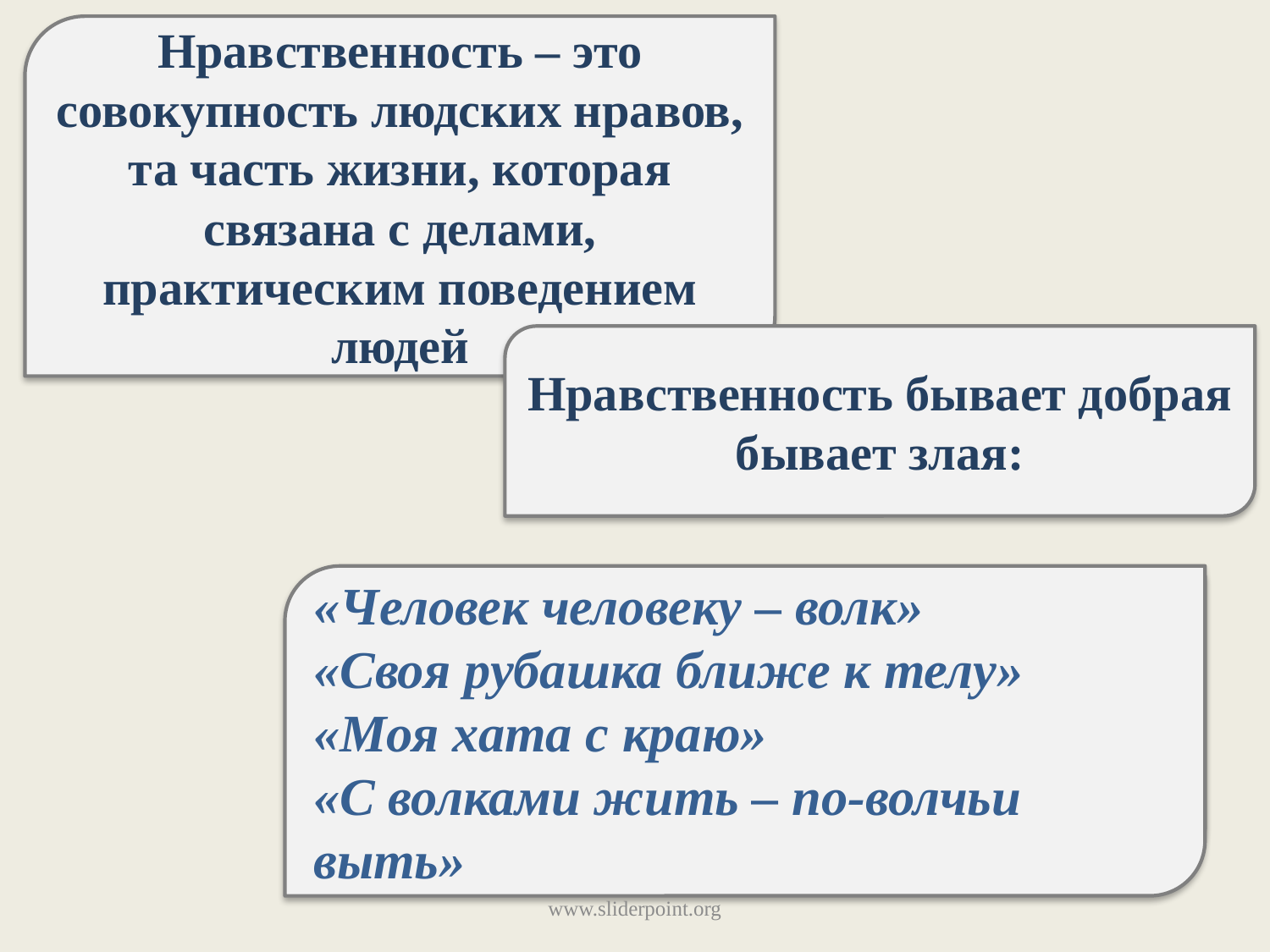

Нравственность – это совокупность людских нравов, та часть жизни, которая связана с делами, практическим поведением людей
Нравственность бывает добрая бывает злая:
«Человек человеку – волк»
«Своя рубашка ближе к телу»
«Моя хата с краю»
«С волками жить – по-волчьи выть»
Честное исполнение долга; веротерпимость; уважение к другим народам; бережное отношение к природе
www.sliderpoint.org